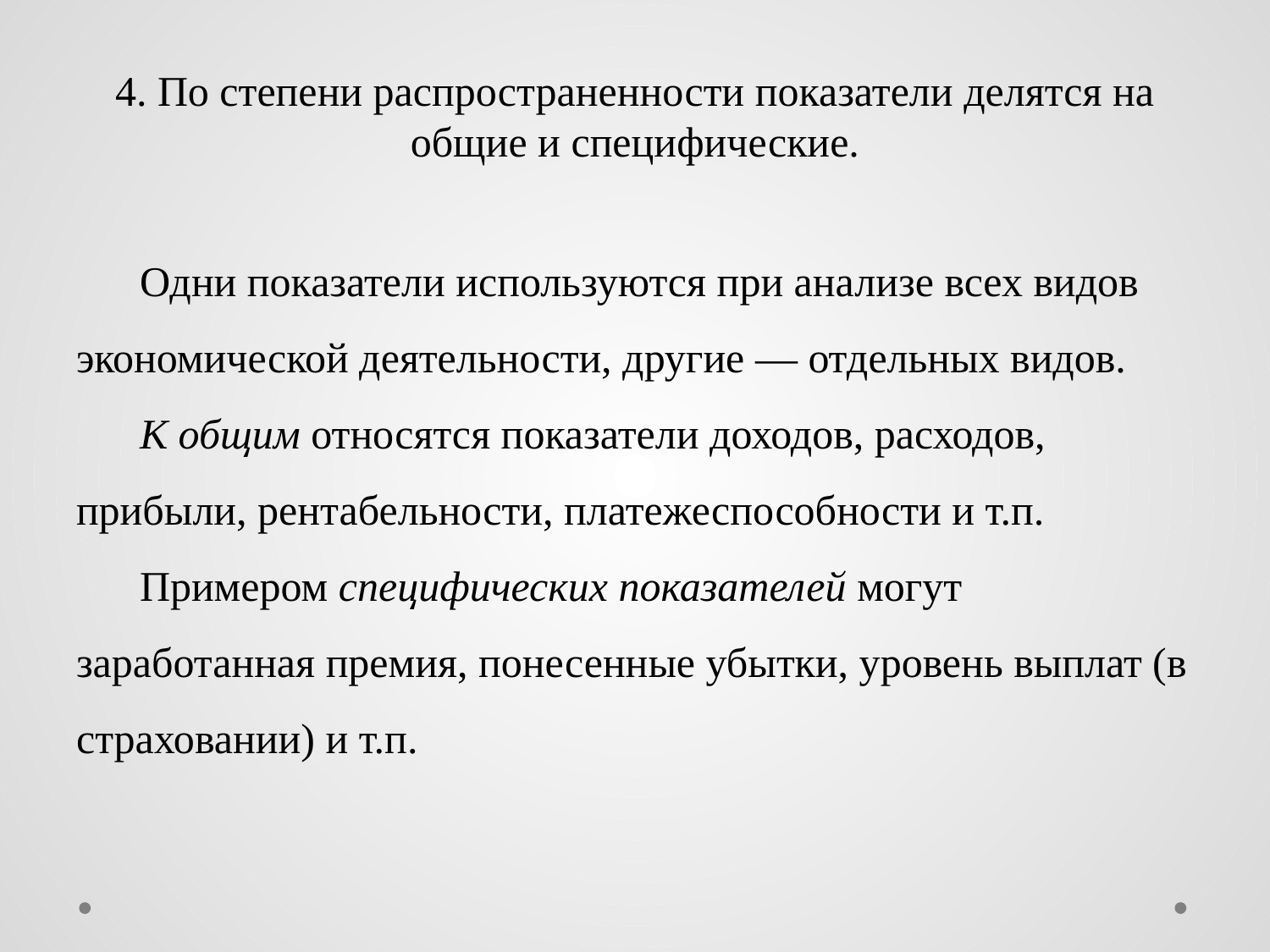

# 4. По степени распространенности показатели делятся на общие и специфические.
Одни показатели используются при анализе всех видов экономической деятельности, другие — отдельных видов.
К общим относятся показатели доходов, расходов, прибыли, рентабельности, платежеспособности и т.п.
Примером специфических показателей могут заработанная премия, понесенные убытки, уровень выплат (в страховании) и т.п.